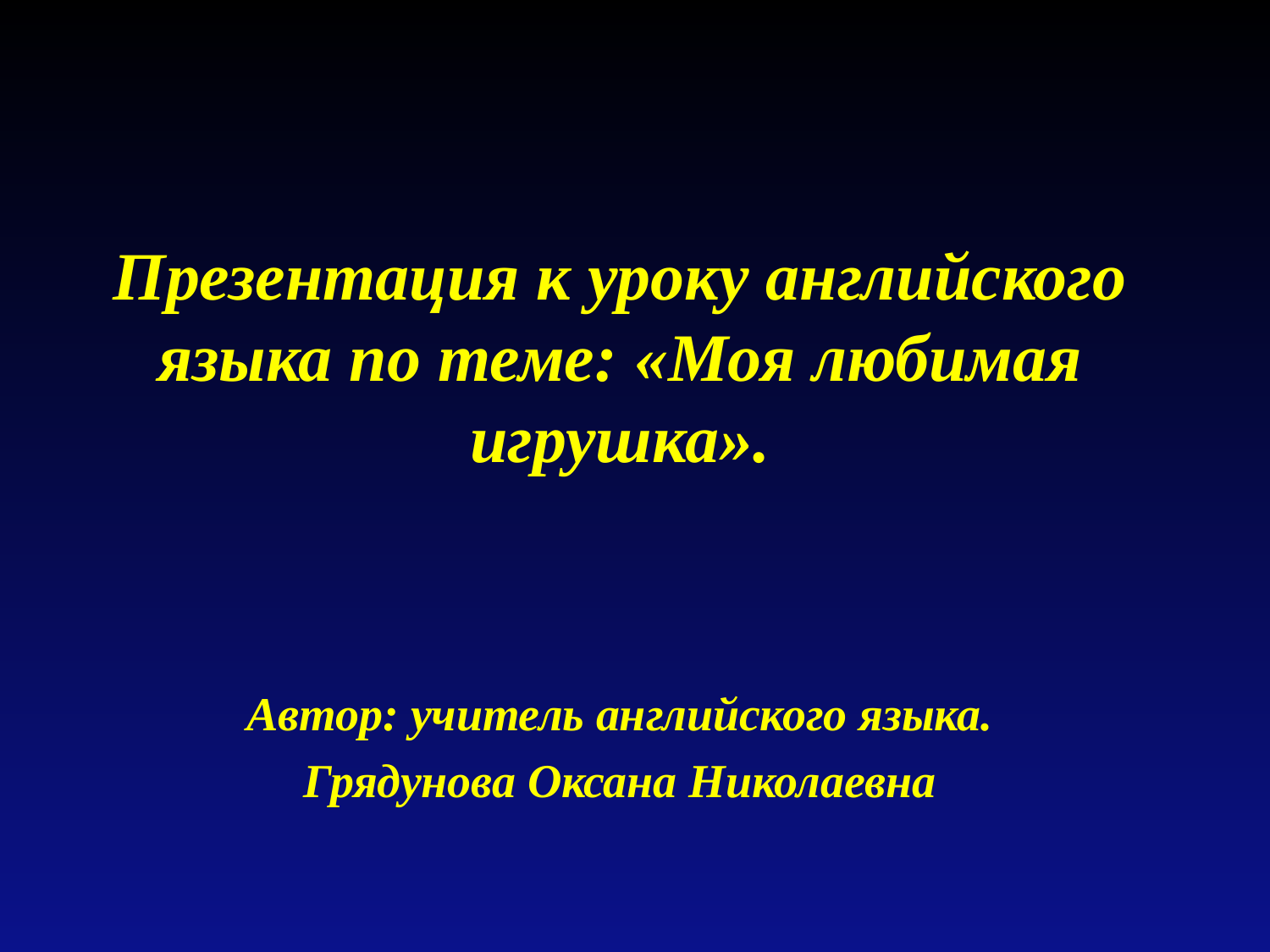

Презентация к уроку английского языка по теме: «Моя любимая игрушка».

Автор: учитель английского языка.
Грядунова Оксана Николаевна